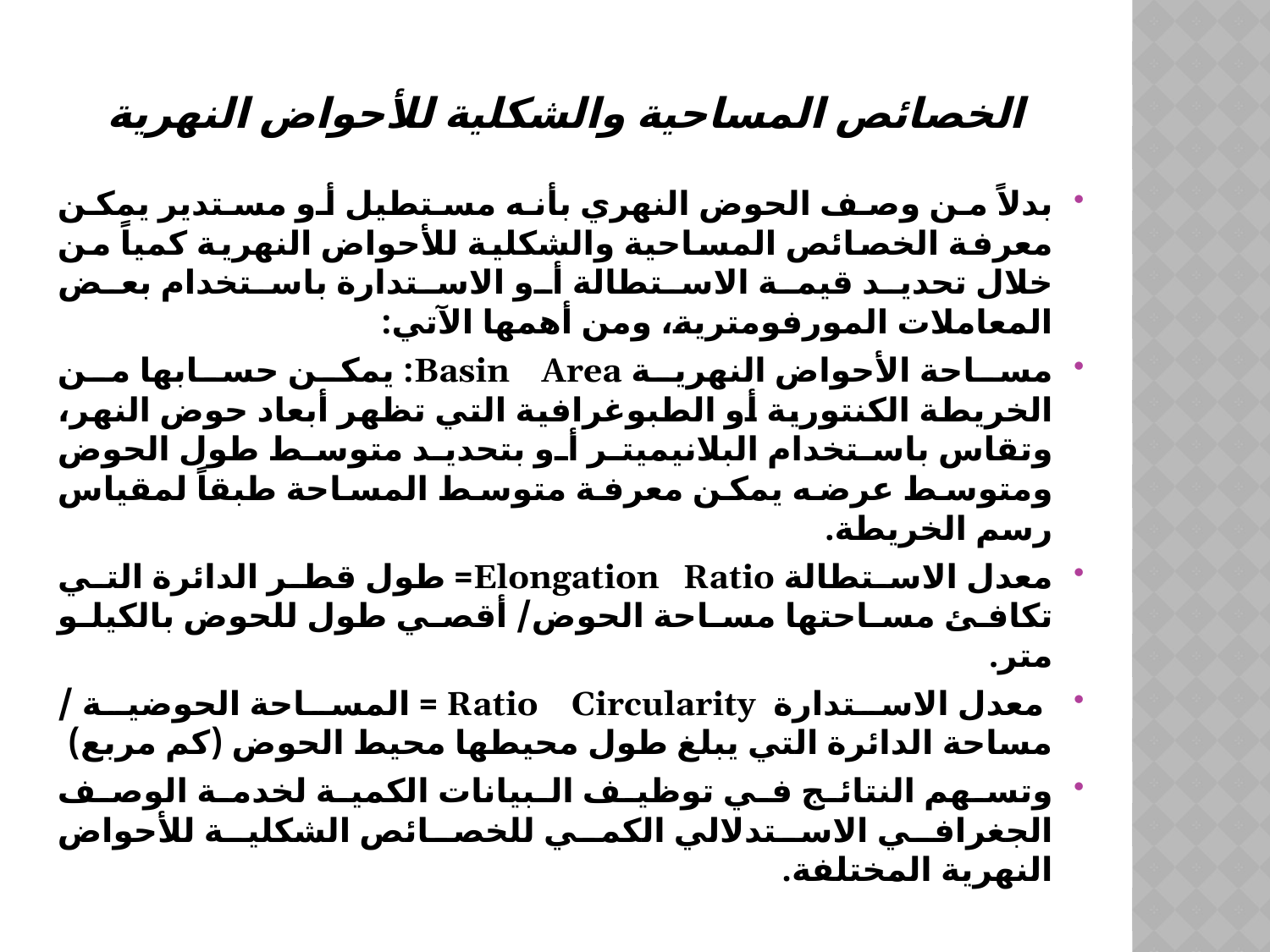

# الخصائص المساحية والشكلية للأحواض النهرية
بدلاً من وصف الحوض النهري بأنه مستطيل أو مستدير يمكن معرفة الخصائص المساحية والشكلية للأحواض النهرية كمياً من خلال تحديد قيمة الاستطالة أو الاستدارة باستخدام بعض المعاملات المورفومترية، ومن أهمها الآتي:
مساحة الأحواض النهرية Basin Area: يمكن حسابها من الخريطة الكنتورية أو الطبوغرافية التي تظهر أبعاد حوض النهر، وتقاس باستخدام البلانيميتر أو بتحديد متوسط طول الحوض ومتوسط عرضه يمكن معرفة متوسط المساحة طبقاً لمقياس رسم الخريطة.
معدل الاستطالة Elongation Ratio= طول قطر الدائرة التي تكافئ مساحتها مساحة الحوض/ أقصي طول للحوض بالكيلو متر.
 معدل الاستدارة  Ratio Circularity = المساحة الحوضية / مساحة الدائرة التي يبلغ طول محيطها محيط الحوض (كم مربع)
وتسهم النتائج في توظيف البيانات الكمية لخدمة الوصف الجغرافي الاستدلالي الكمي للخصائص الشكلية للأحواض النهرية المختلفة.